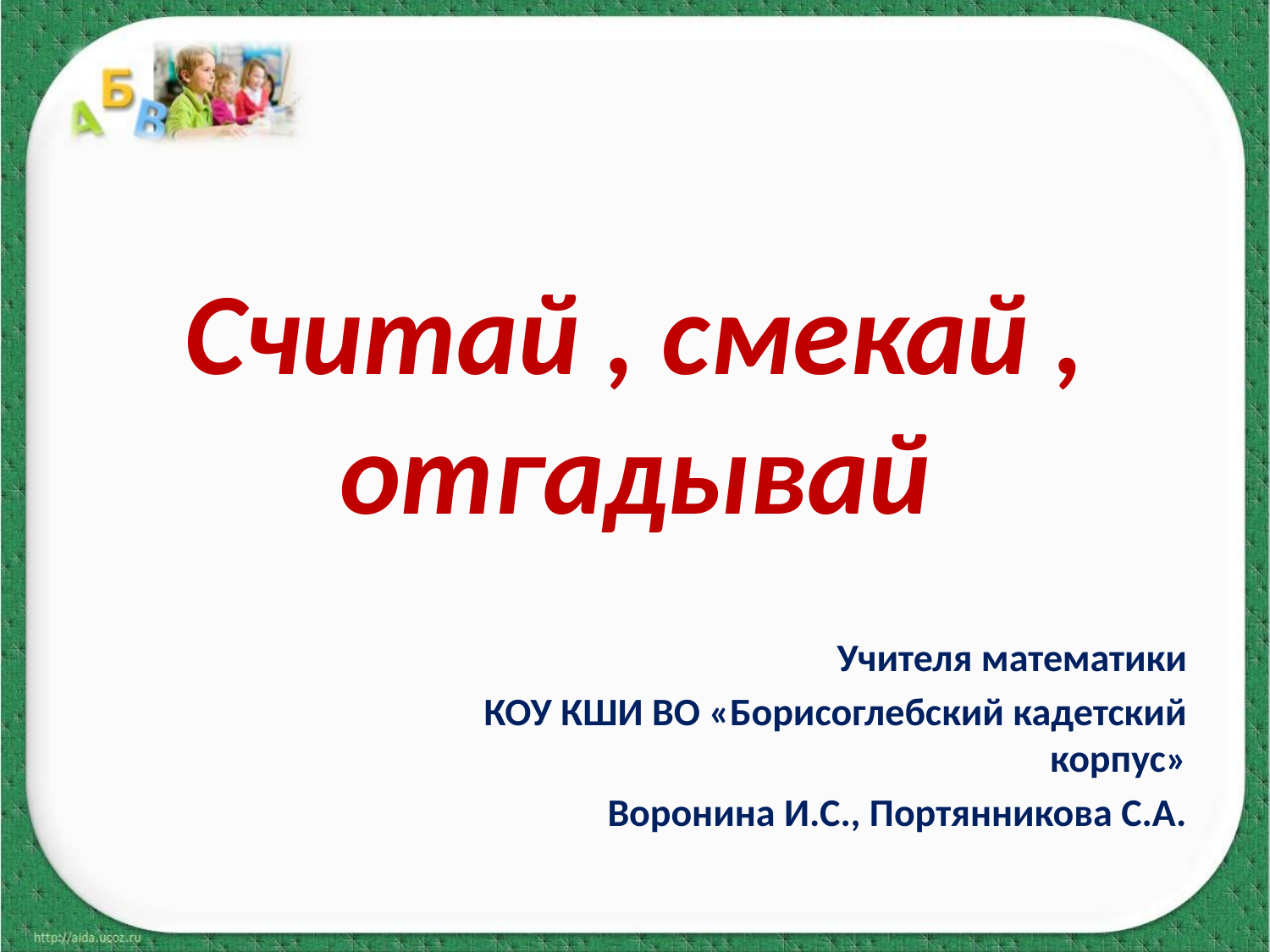

# Считай , смекай , отгадывай
Учителя математики
КОУ КШИ ВО «Борисоглебский кадетский корпус»
Воронина И.С., Портянникова С.А.